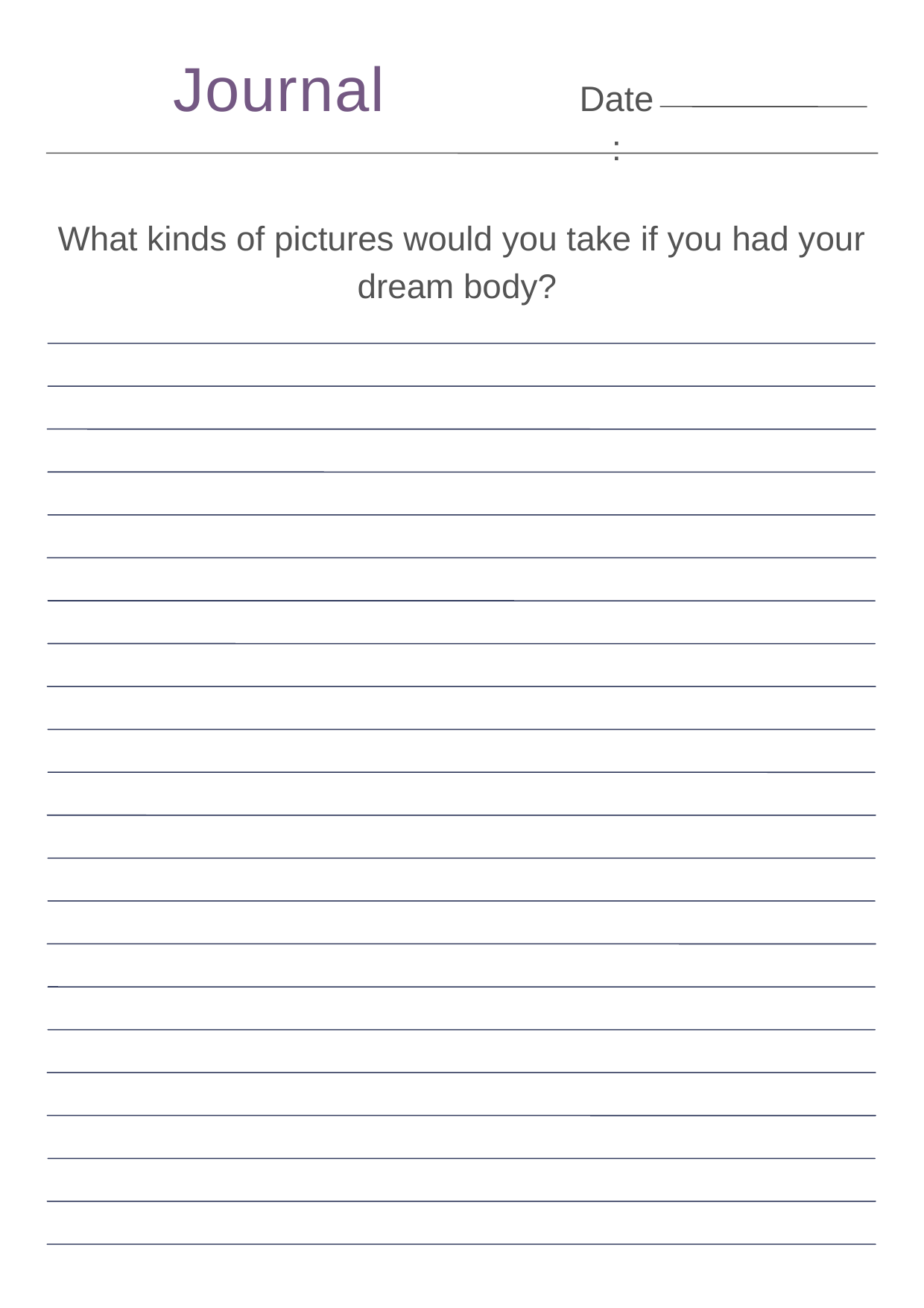

Journal
Date:

What kinds of pictures would you take if you had your dream body?